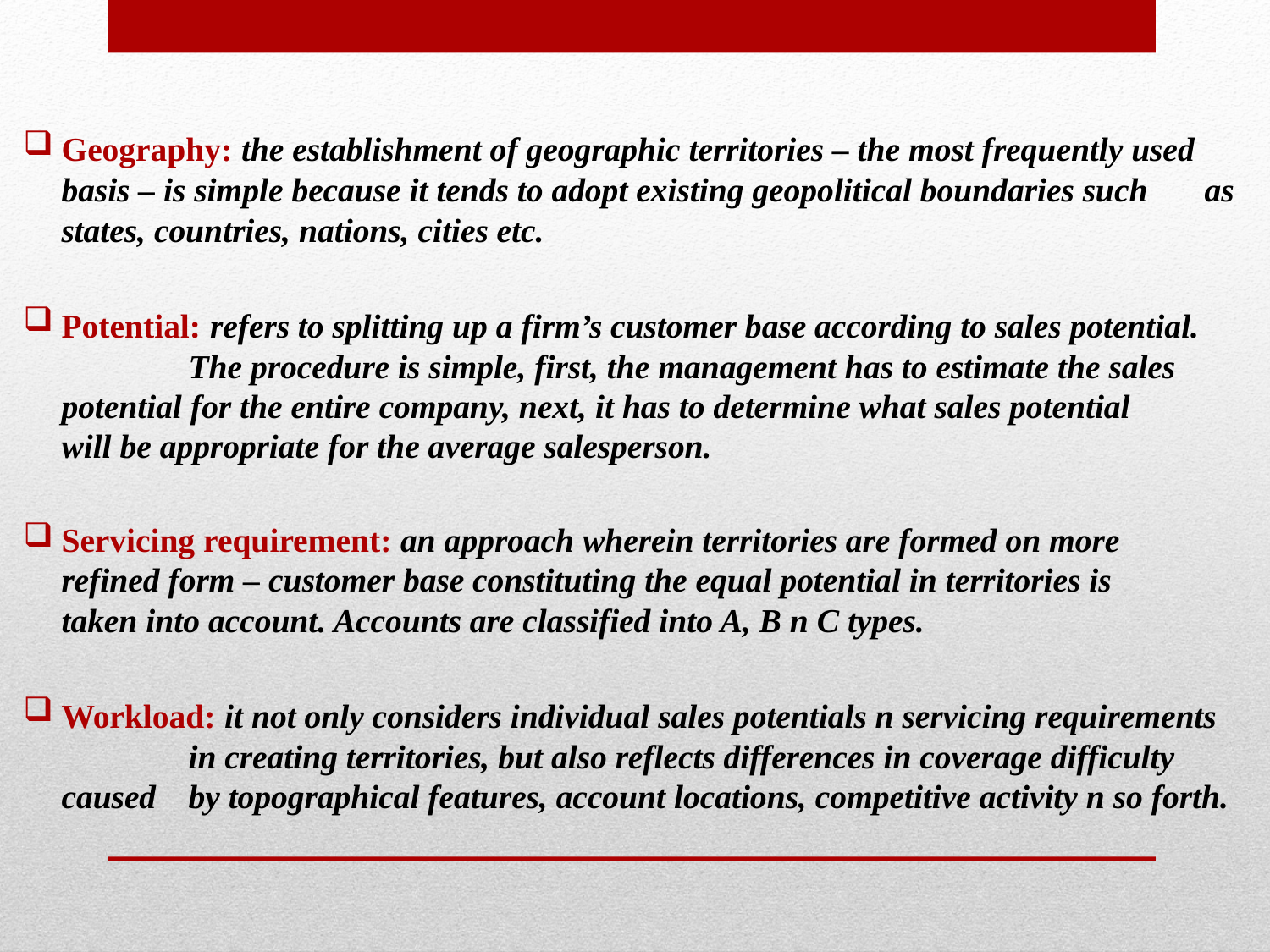

Geography: the establishment of geographic territories – the most frequently used 	basis – is simple because it tends to adopt existing geopolitical boundaries such 	as states, countries, nations, cities etc.

Potential: refers to splitting up a firm’s customer base according to sales potential. 	The procedure is simple, first, the management has to estimate the sales 	potential for the entire company, next, it has to determine what sales potential 	will be appropriate for the average salesperson.

Servicing requirement: an approach wherein territories are formed on more 	refined form – customer base constituting the equal potential in territories is	taken into account. Accounts are classified into A, B n C types.

Workload: it not only considers individual sales potentials n servicing requirements 	in creating territories, but also reflects differences in coverage difficulty caused 	by topographical features, account locations, competitive activity n so forth.